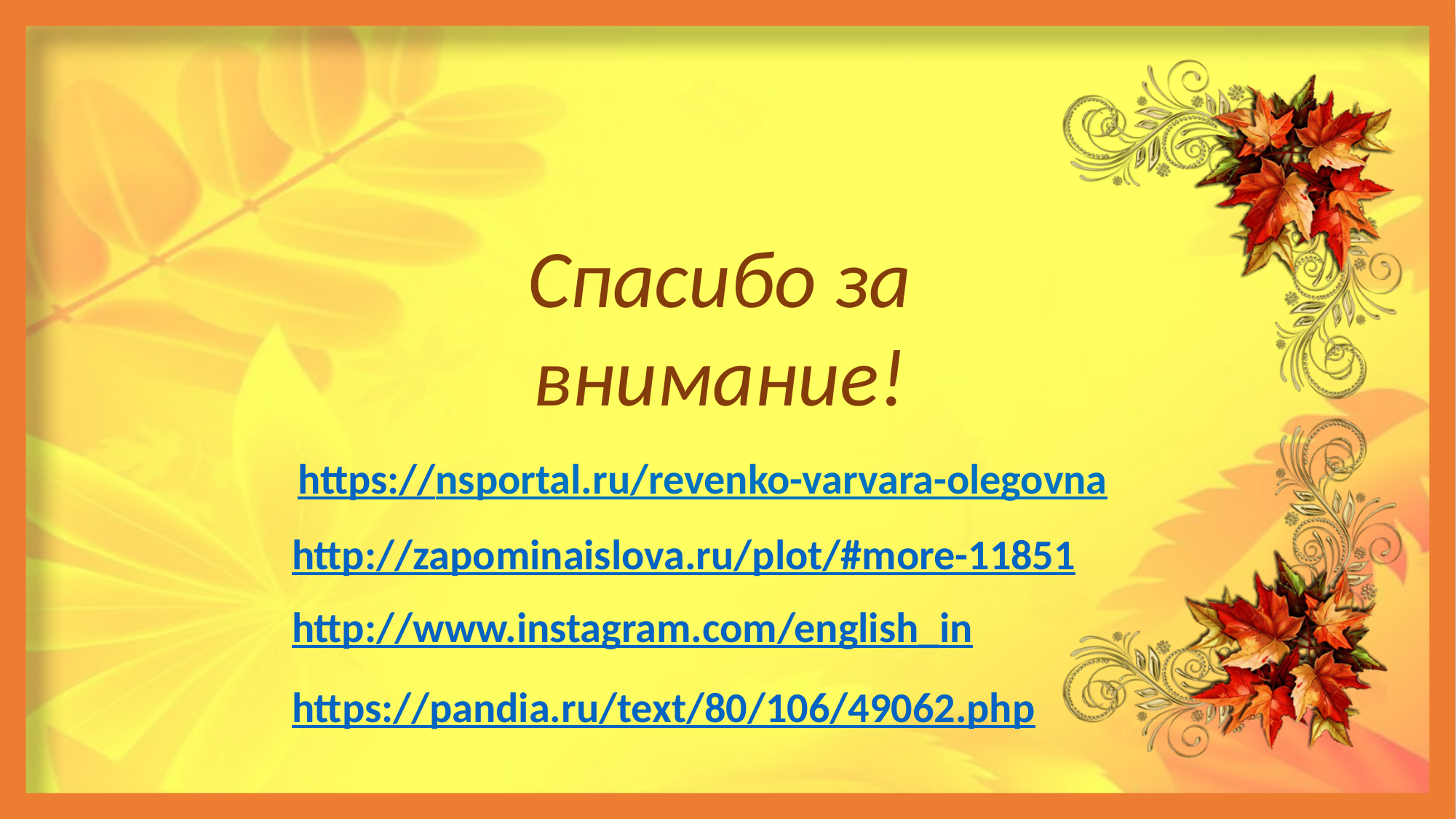

Спасибо за внимание!
https://nsportal.ru/revenko-varvara-olegovna
http://zapominaislova.ru/plot/#more-11851
http://www.instagram.com/english_in
https://pandia.ru/text/80/106/49062.php